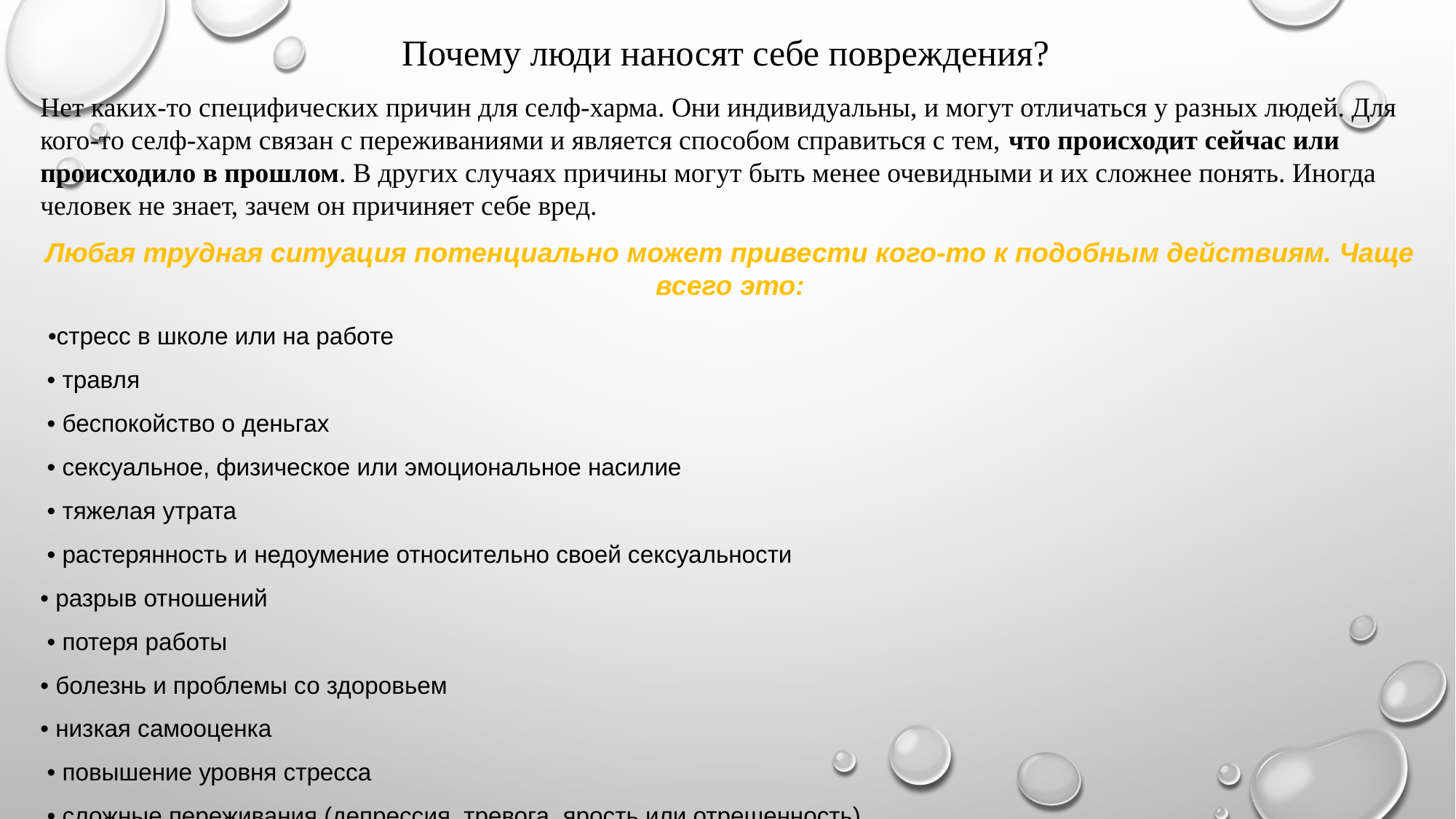

Почему люди наносят себе повреждения?

Нет каких-то специфических причин для селф-харма. Они индивидуальны, и могут отличаться у разных людей. Для кого-то селф-харм связан с переживаниями и является способом справиться с тем, что происходит сейчас или происходило в прошлом. В других случаях причины могут быть менее очевидными и их сложнее понять. Иногда человек не знает, зачем он причиняет себе вред.

Любая трудная ситуация потенциально может привести кого-то к подобным действиям. Чаще всего это:
 •стресс в школе или на работе
 • травля
 • беспокойство о деньгах
 • сексуальное, физическое или эмоциональное насилие
 • тяжелая утрата
 • растерянность и недоумение относительно своей сексуальности
• разрыв отношений
 • потеря работы
• болезнь и проблемы со здоровьем
• низкая самооценка
 • повышение уровня стресса
 • сложные переживания (депрессия, тревога, ярость или отрешенность)